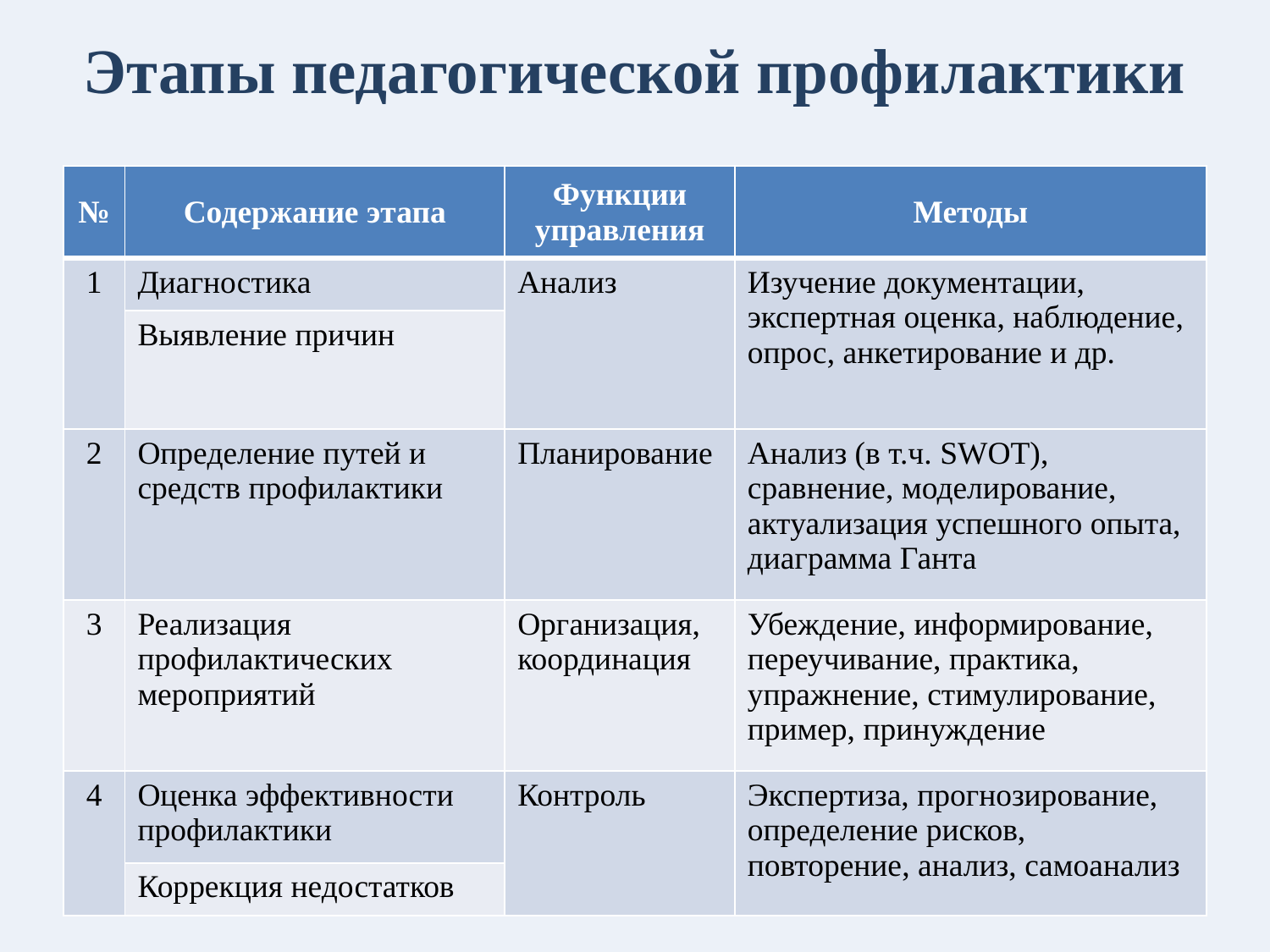

# Этапы педагогической профилактики
| № | Содержание этапа | Функции управления | Методы |
| --- | --- | --- | --- |
| 1 | Диагностика | Анализ | Изучение документации, экспертная оценка, наблюдение, опрос, анкетирование и др. |
|  | Выявление причин |  |  |
| 2 | Определение путей и средств профилактики | Планирование | Анализ (в т.ч. SWOT), сравнение, моделирование, актуализация успешного опыта, диаграмма Ганта |
| 3 | Реализация профилактических мероприятий | Организация, координация | Убеждение, информирование, переучивание, практика, упражнение, стимулирование, пример, принуждение |
| 4 | Оценка эффективности профилактики | Контроль | Экспертиза, прогнозирование, определение рисков, повторение, анализ, самоанализ |
|  | Коррекция недостатков |  |  |